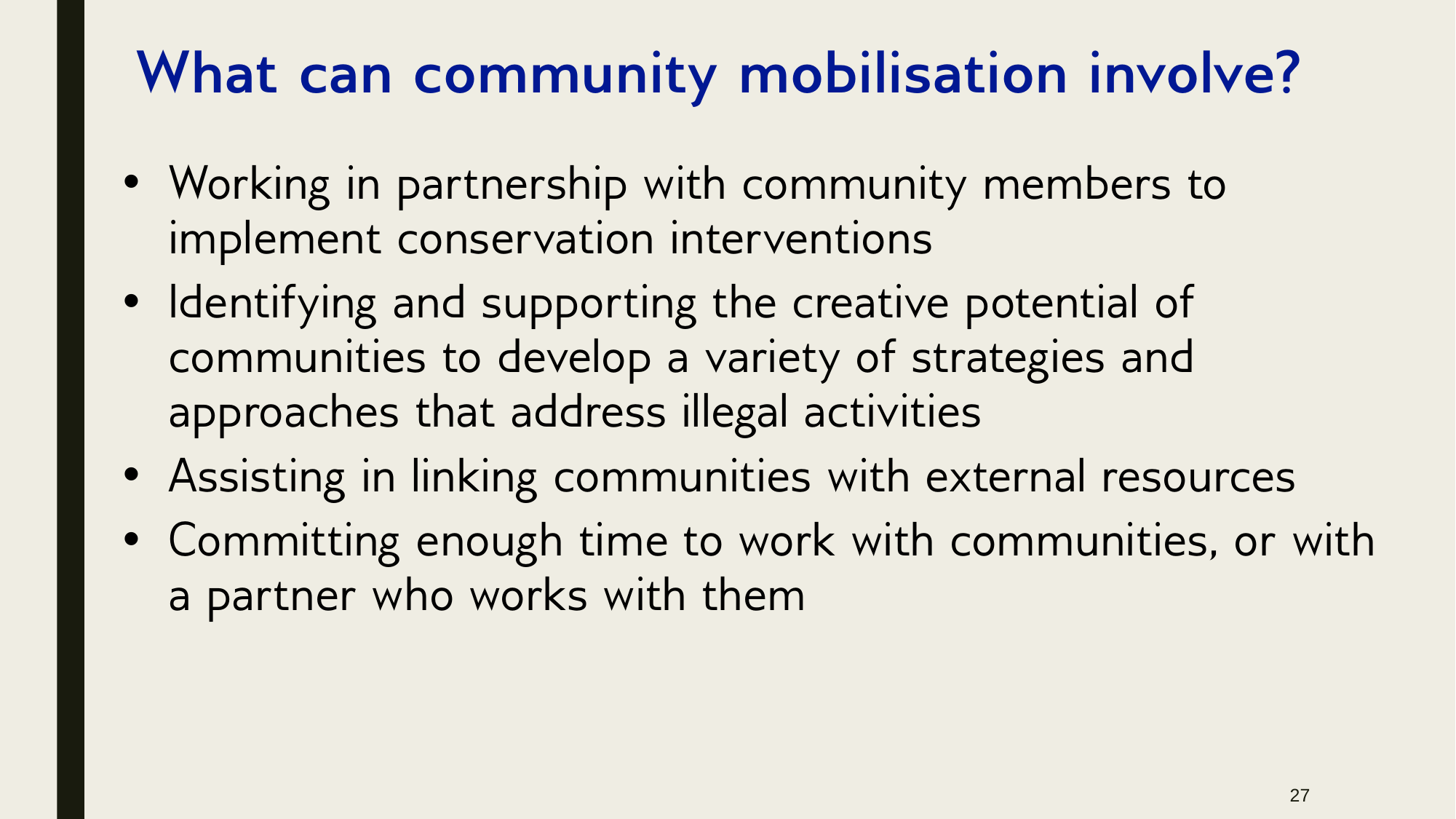

What can community mobilisation involve?
Working in partnership with community members to implement conservation interventions
Identifying and supporting the creative potential of communities to develop a variety of strategies and approaches that address illegal activities
Assisting in linking communities with external resources
Committing enough time to work with communities, or with a partner who works with them

27